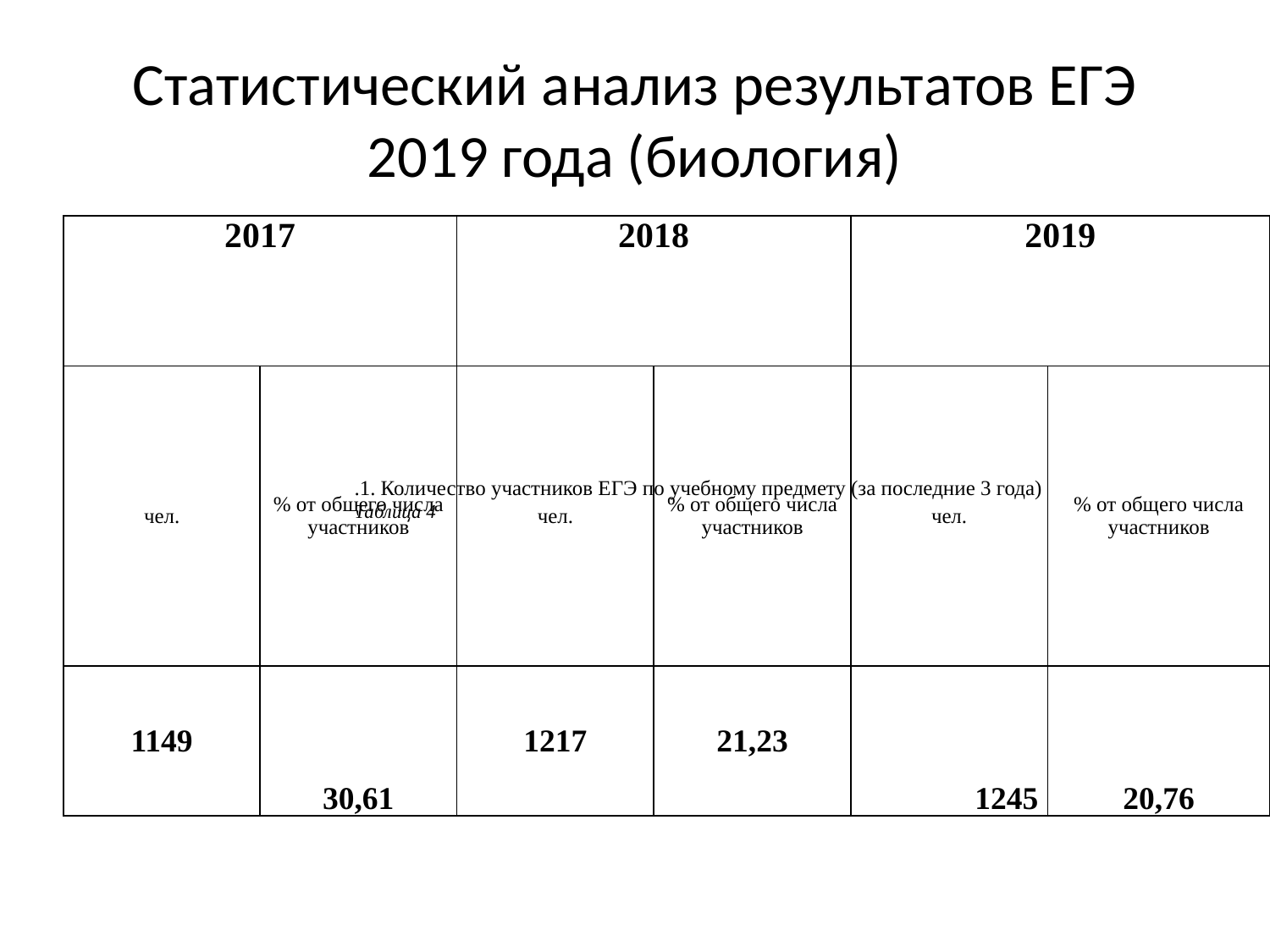

# Статистический анализ результатов ЕГЭ 2019 года (биология)
| 2017 |  | 2018 |  | 2019 |  |
| --- | --- | --- | --- | --- | --- |
| чел. | % от общего числа участников | чел. | % от общего числа участников | чел. | % от общего числа участников |
| 1149 | 30,61 | 1217 | 21,23 | 1245 | 20,76 |
.1. Количество участников ЕГЭ по учебному предмету (за последние 3 года)
Таблица 4